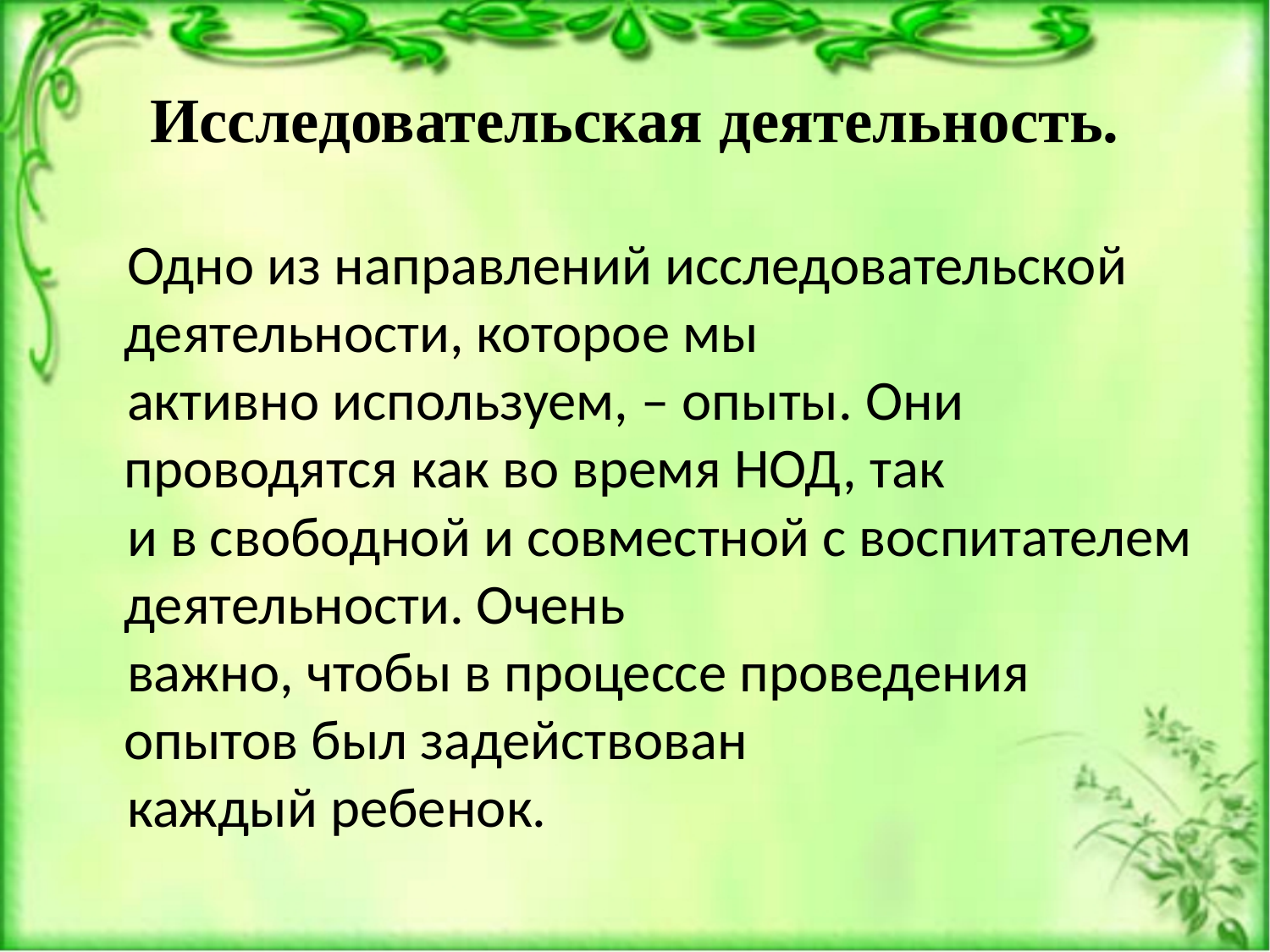

# Исследовательская деятельность.
    Одно из направлений исследовательской деятельности, которое мы
    активно используем, – опыты. Они проводятся как во время НОД, так
    и в свободной и совместной с воспитателем деятельности. Очень
    важно, чтобы в процессе проведения опытов был задействован
    каждый ребенок.